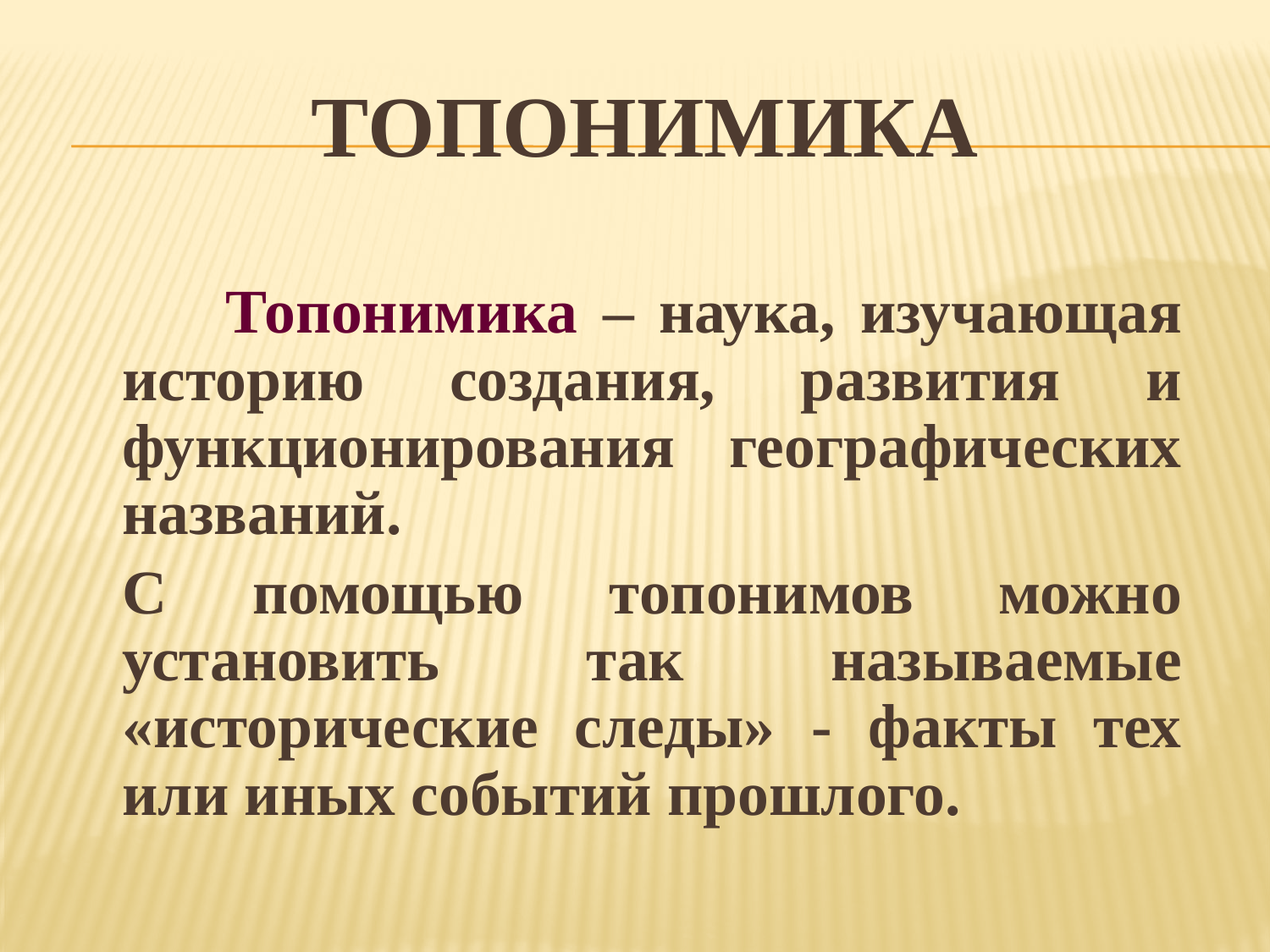

# Топонимика

      Топонимика – наука, изучающая историю создания, развития и функционирования географических названий.
		С помощью топонимов можно установить так называемые «исторические следы» - факты тех или иных событий прошлого.